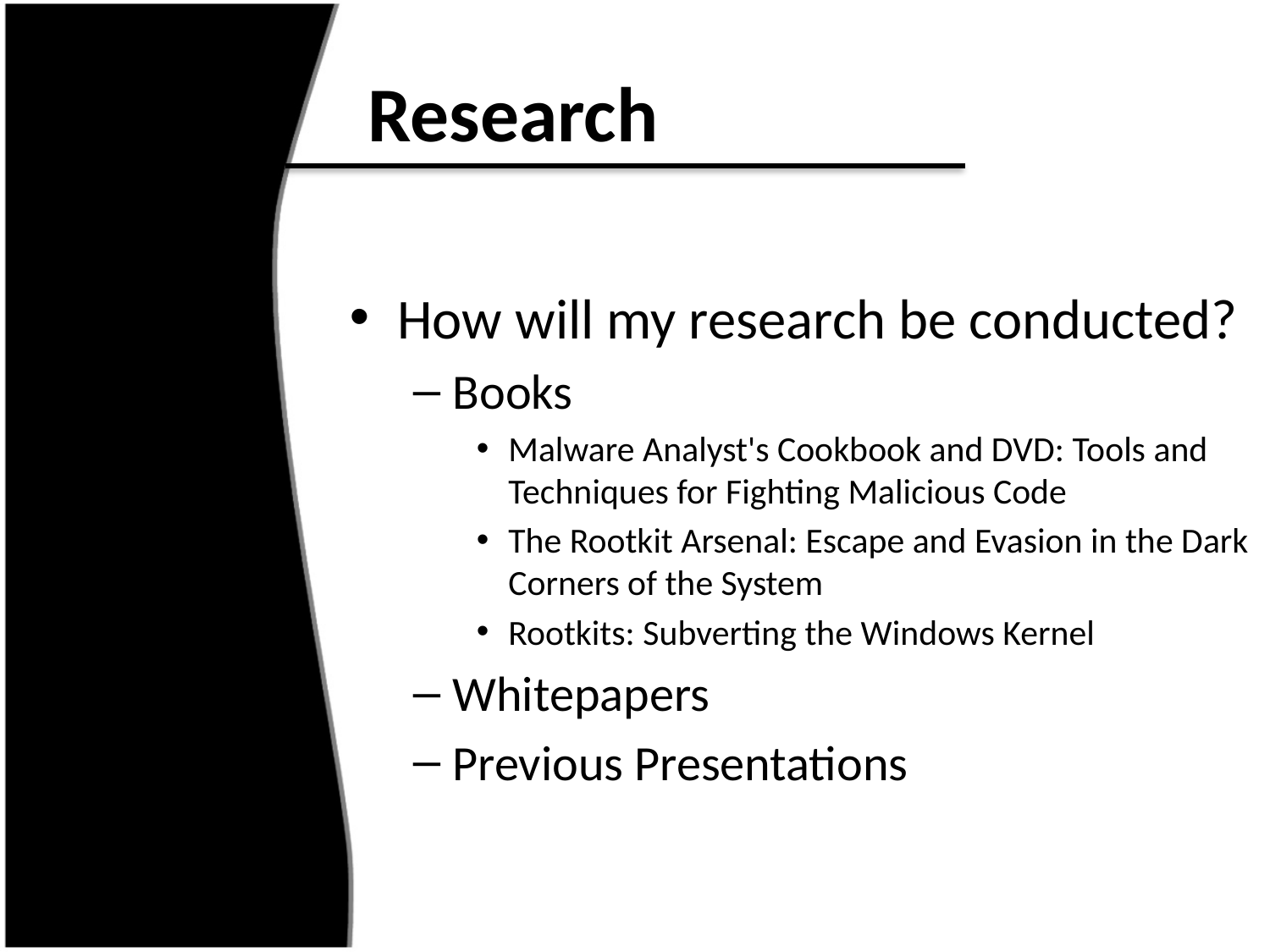

# Research
How will my research be conducted?
Books
Malware Analyst's Cookbook and DVD: Tools and Techniques for Fighting Malicious Code
The Rootkit Arsenal: Escape and Evasion in the Dark Corners of the System
Rootkits: Subverting the Windows Kernel
Whitepapers
Previous Presentations